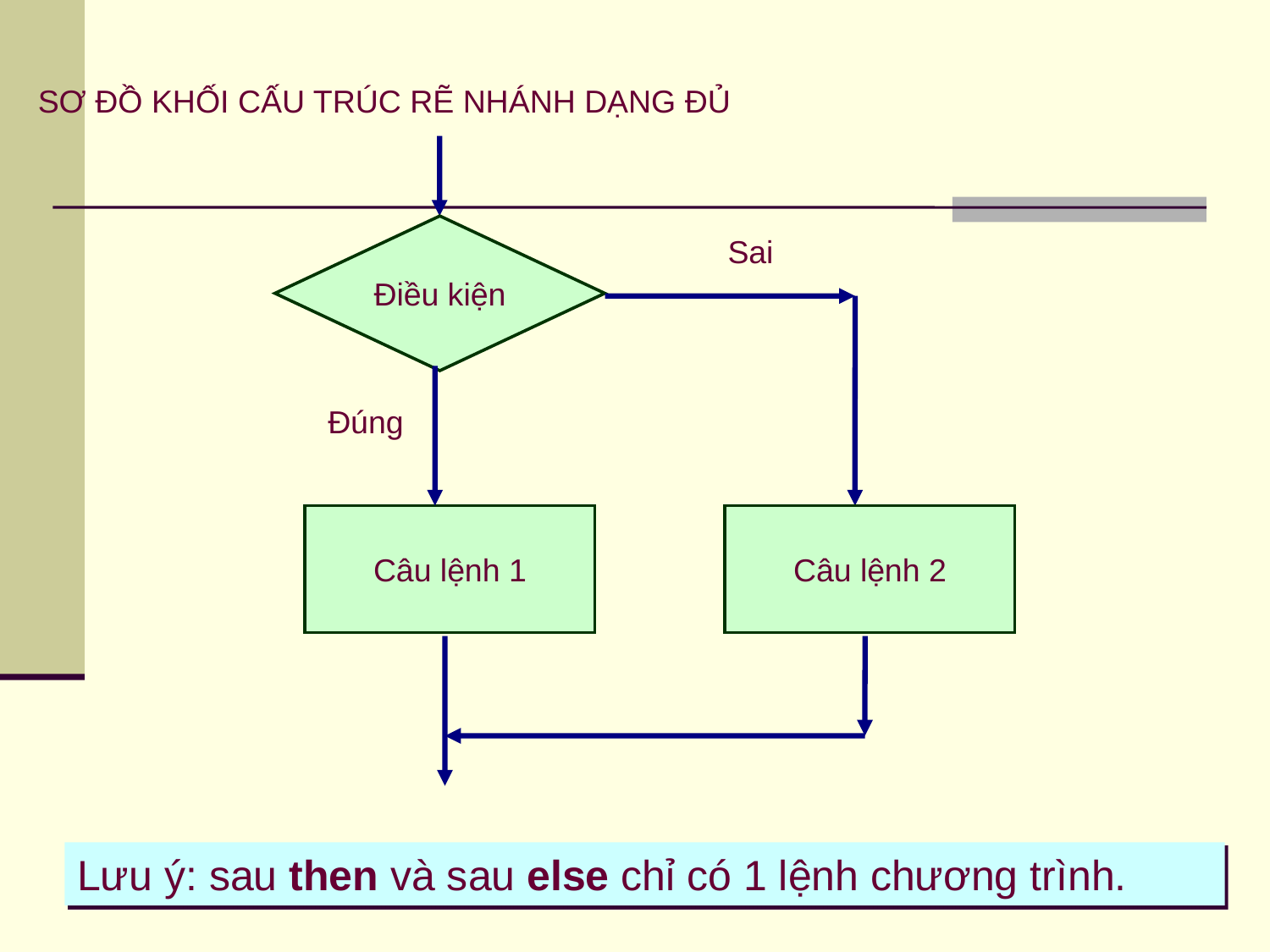

SƠ ĐỒ KHỐI CẤU TRÚC RẼ NHÁNH DẠNG ĐỦ

Điều kiện
Sai

Đúng
Câu lệnh 1
Câu lệnh 2

Lưu ý: sau then và sau else chỉ có 1 lệnh chương trình.